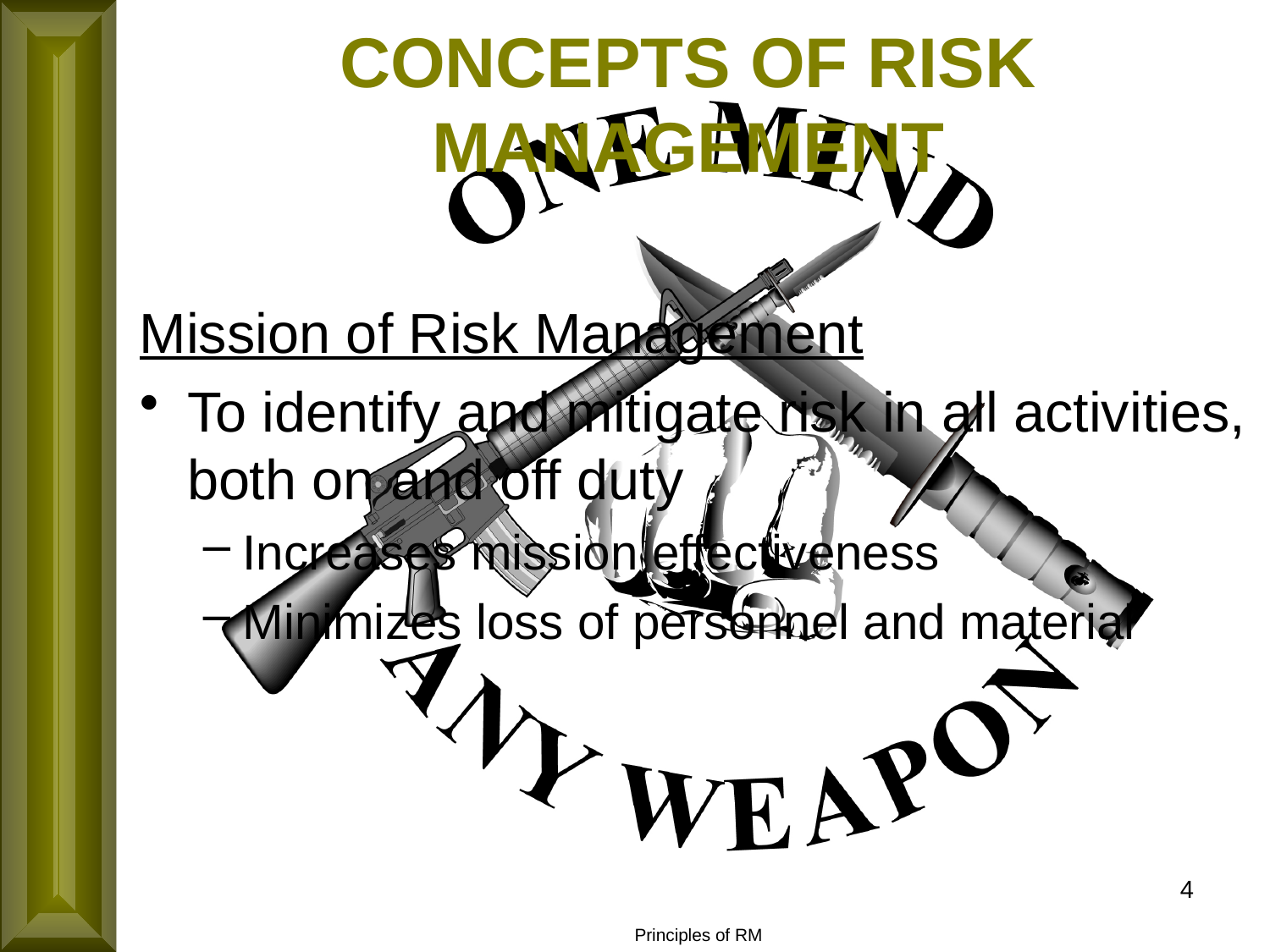

CONCEPTS OF RISK MANAGEMENT

Mission of Risk Management
To identify and mitigate risk in all activities, both on and off duty
Increases mission effectiveness
Minimizes loss of personnel and material
4
Principles of RM